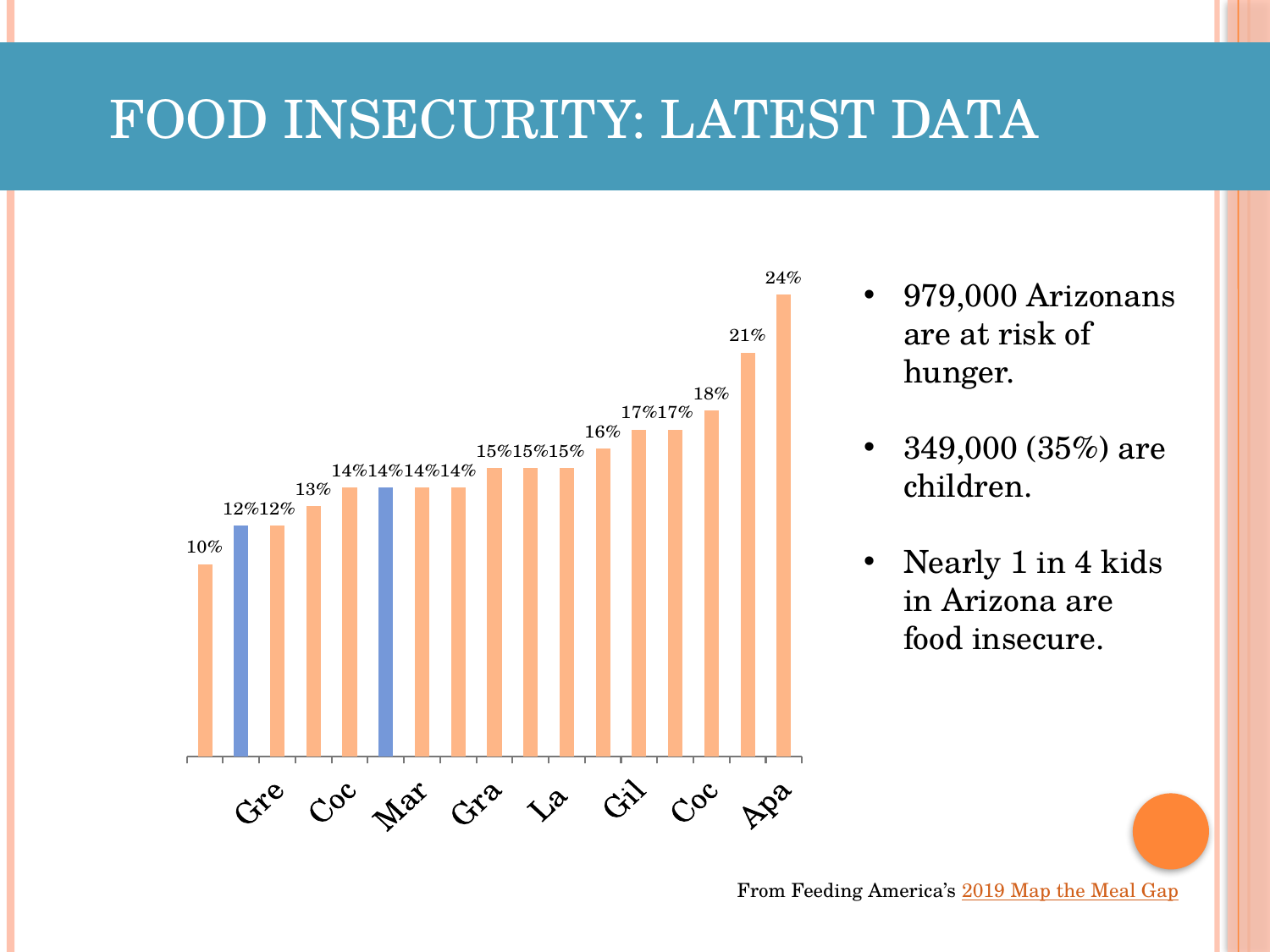

Food Insecurity: Latest Data

### Chart

| Category | Series 1 |
|---|---|
| Santa Cruz | 0.1 |
| National | 0.12 |
| Greenlee | 0.12 |
| Pinal | 0.13 |
| Cochise | 0.14 |
| Arizona | 0.14 |
| Maricopa | 0.14 |
| Pima | 0.14 |
| Graham | 0.15 |
| Yavapai | 0.15 |
| La Paz | 0.15 |
| Yuma | 0.16 |
| Gila | 0.17 |
| Mohave | 0.17 |
| Coconino | 0.18 |
| Navajo | 0.21 |
| Apache | 0.24 |
979,000 Arizonans are at risk of hunger.

349,000 (35%) are children.

Nearly 1 in 4 kids in Arizona are food insecure.
From Feeding America’s 2019 Map the Meal Gap